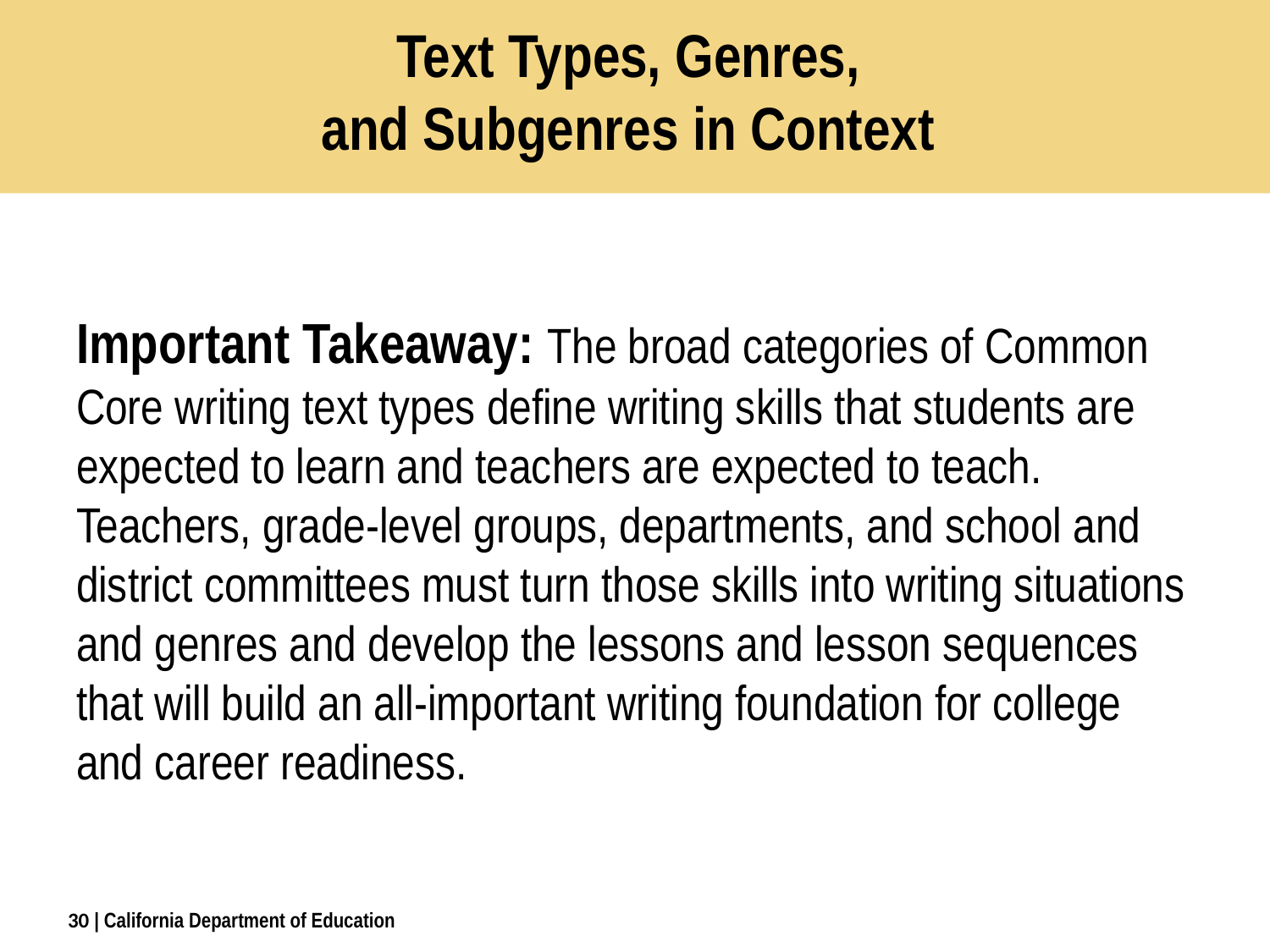

# Text Types, Genres, and Subgenres in Context

Important Takeaway: The broad categories of Common Core writing text types define writing skills that students are expected to learn and teachers are expected to teach. Teachers, grade-level groups, departments, and school and district committees must turn those skills into writing situations and genres and develop the lessons and lesson sequences that will build an all-important writing foundation for college and career readiness.

30
| California Department of Education